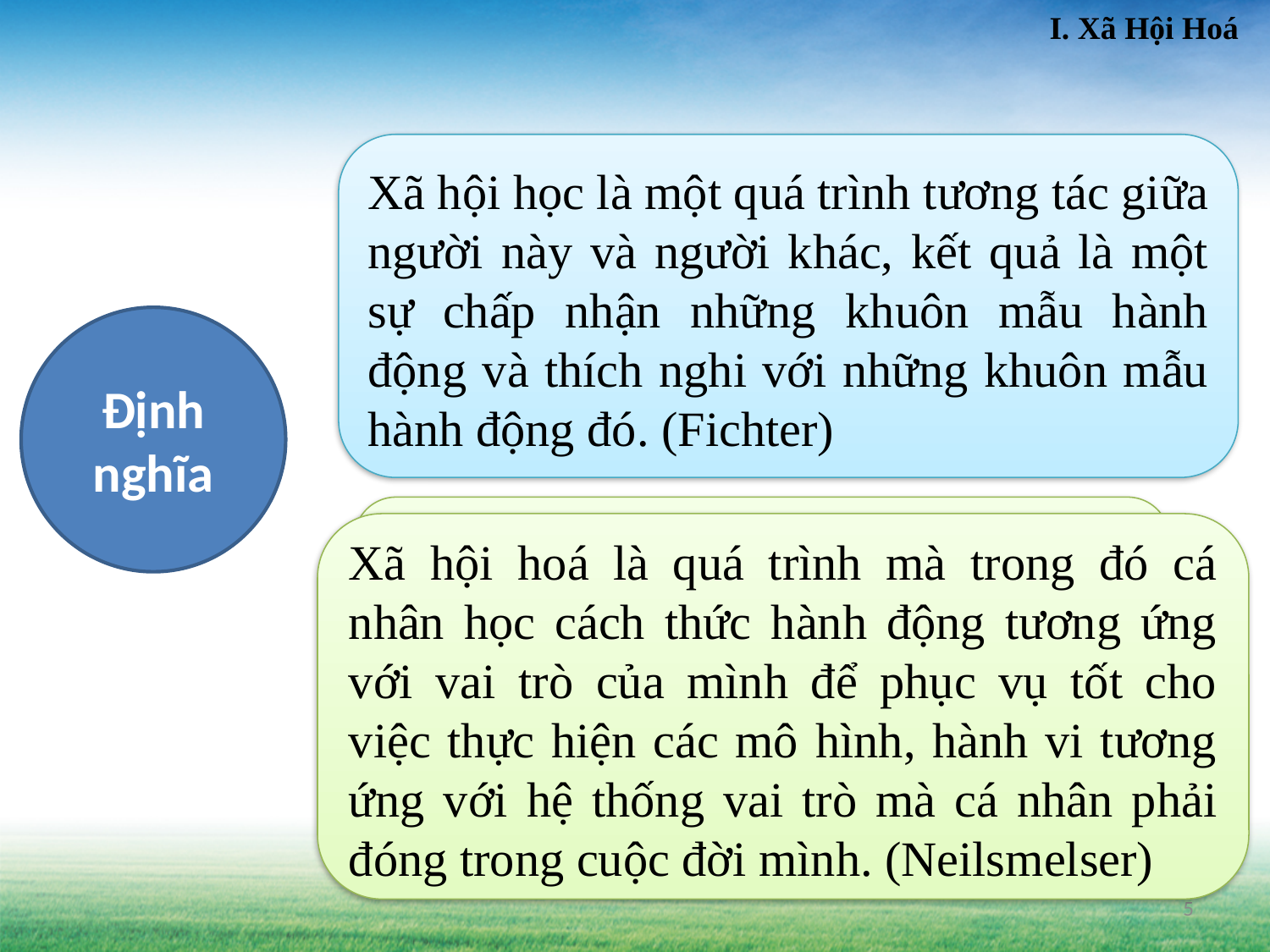

I. Xã Hội Hoá

Xã hội học là một quá trình tương tác giữa người này và người khác, kết quả là một sự chấp nhận những khuôn mẫu hành động và thích nghi với những khuôn mẫu hành động đó. (Fichter)

Là quá trình tương tác xã hội kéo dài.
Định
nghĩa
Là quá trình con người tiếp nhận nền văn hoá tri thức, chuẩn mực đạo đức học cách đóng vai trò để gia nhập vào xã hội.

Xã hội hoá là quá trình mà trong đó cá nhân học cách thức hành động tương ứng với vai trò của mình để phục vụ tốt cho việc thực hiện các mô hình, hành vi tương ứng với hệ thống vai trò mà cá nhân phải đóng trong cuộc đời mình. (Neilsmelser)

5